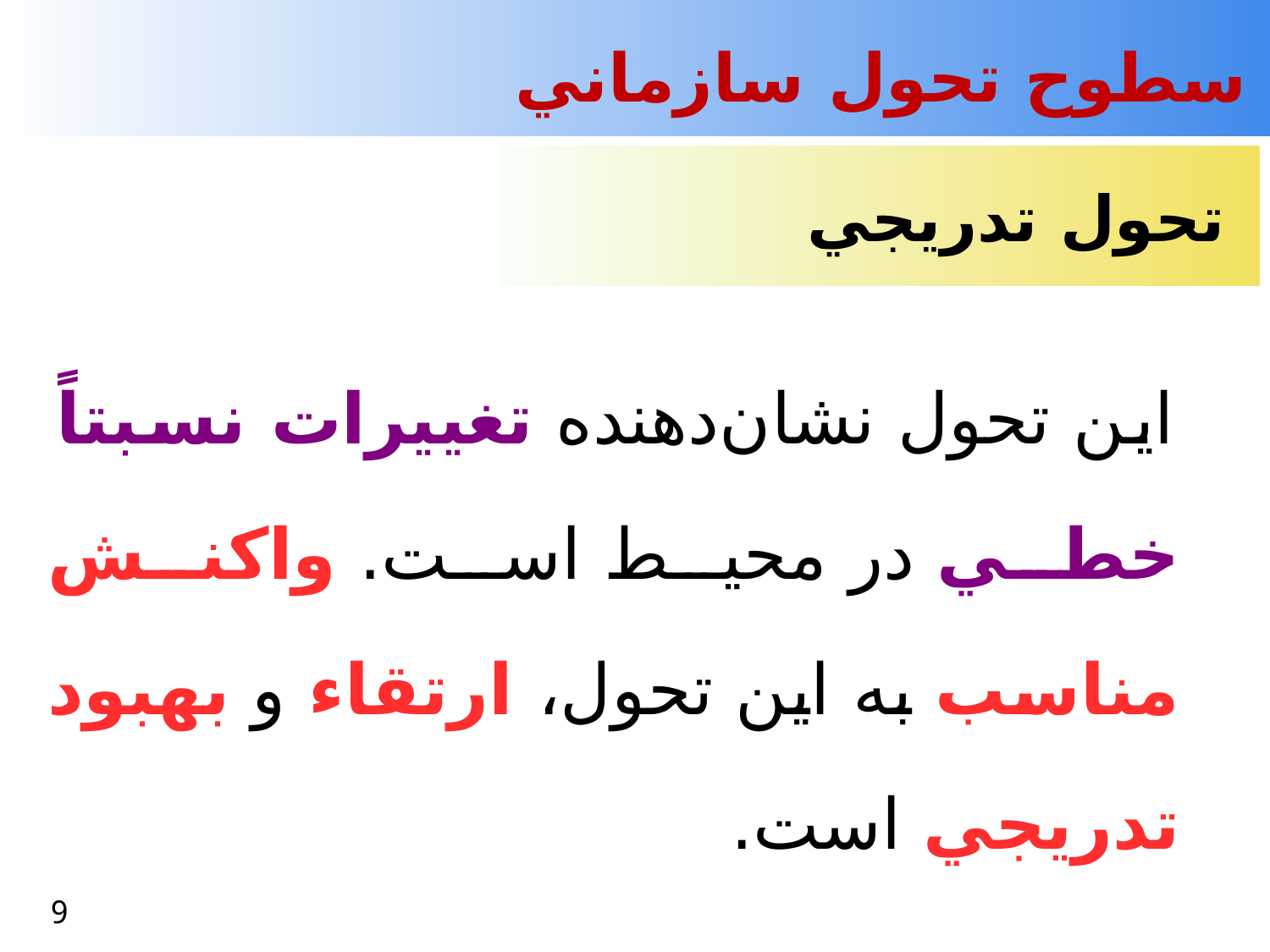

سطوح تحول سازماني
 تحول تدريجي
  اين تحول نشان‌دهنده تغييرات نسبتاً خطي در محيط است. واكنش مناسب به اين تحول، ارتقاء و بهبود تدريجي است.
9